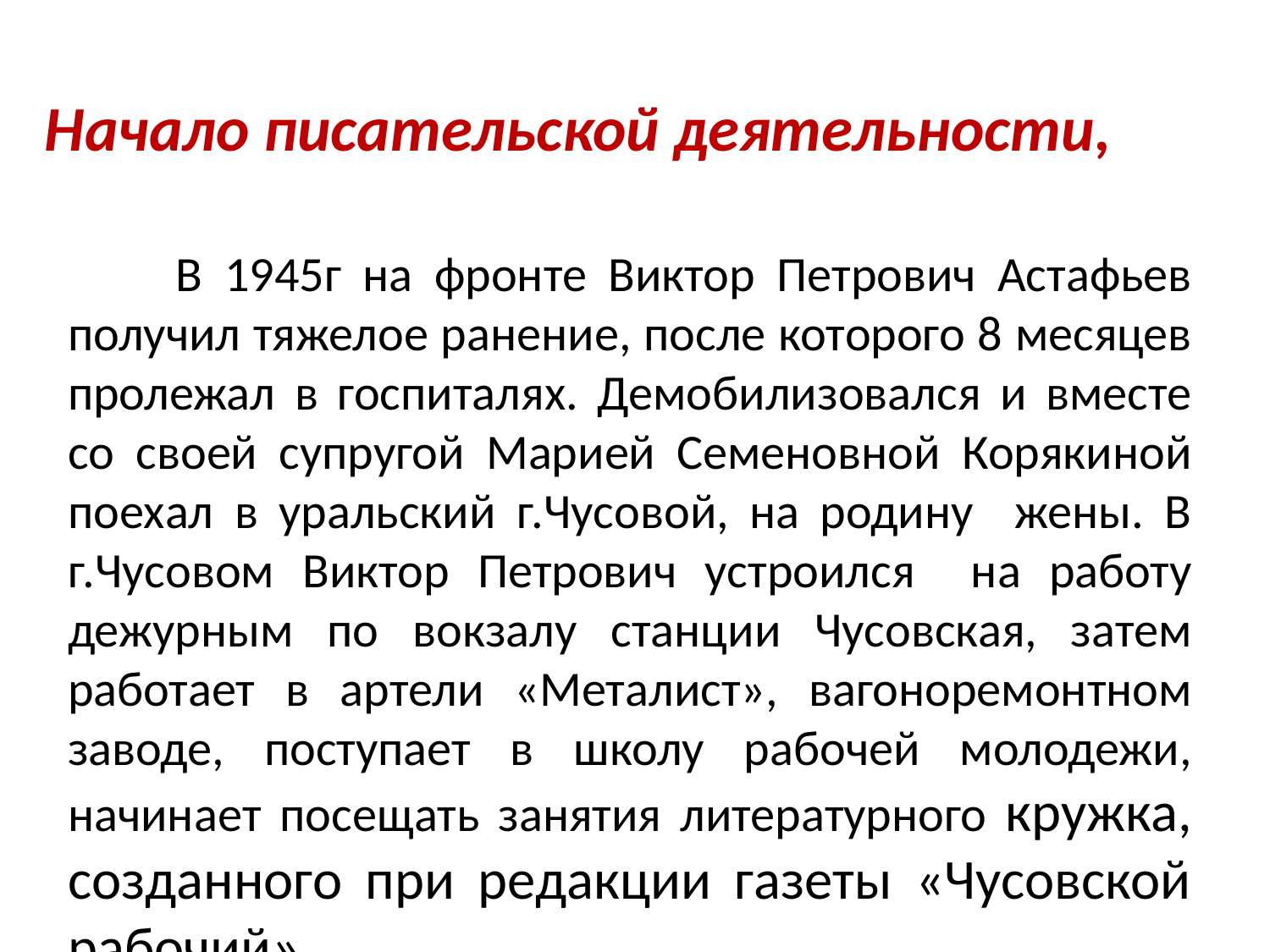

# Начало писательской деятельности,
     В 1945г на фронте Виктор Петрович Астафьев получил тяжелое ранение, после которого 8 месяцев пролежал в госпиталях. Демобилизовался и вместе со своей супругой Марией Семеновной Корякиной поехал в уральский г.Чусовой, на родину  жены. В г.Чусовом Виктор Петрович устроился  на работу дежурным по вокзалу станции Чусовская, затем работает в артели «Металист», вагоноремонтном заводе, поступает в школу рабочей молодежи, начинает посещать занятия литературного кружка, созданного при редакции газеты «Чусовской рабочий».